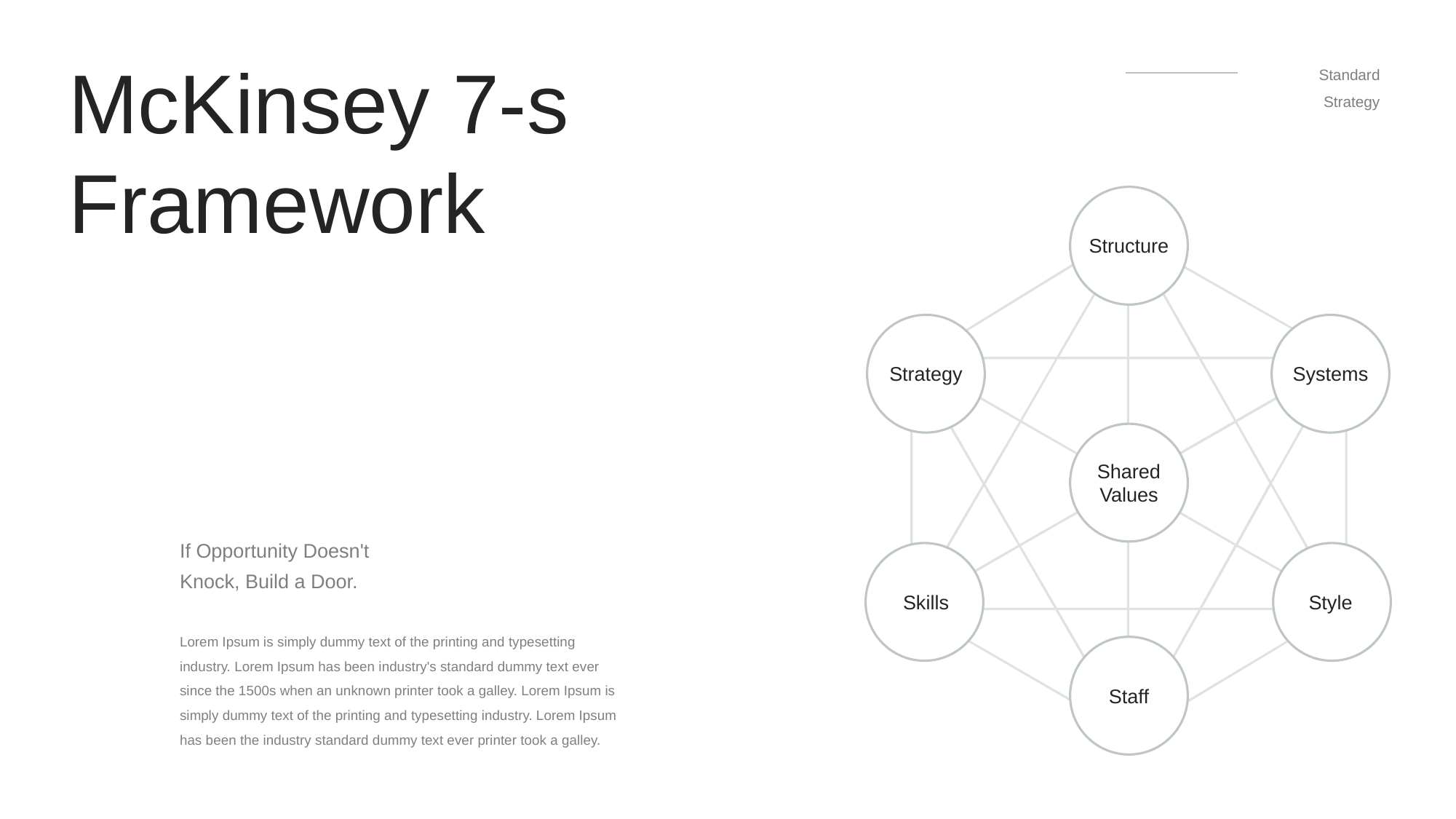

McKinsey 7-s Framework
Standard Strategy

Structure

Strategy
Systems

Shared
Values
If Opportunity Doesn't Knock, Build a Door.

Skills
Style
Lorem Ipsum is simply dummy text of the printing and typesetting industry. Lorem Ipsum has been industry's standard dummy text ever since the 1500s when an unknown printer took a galley. Lorem Ipsum is simply dummy text of the printing and typesetting industry. Lorem Ipsum has been the industry standard dummy text ever printer took a galley.

Staff